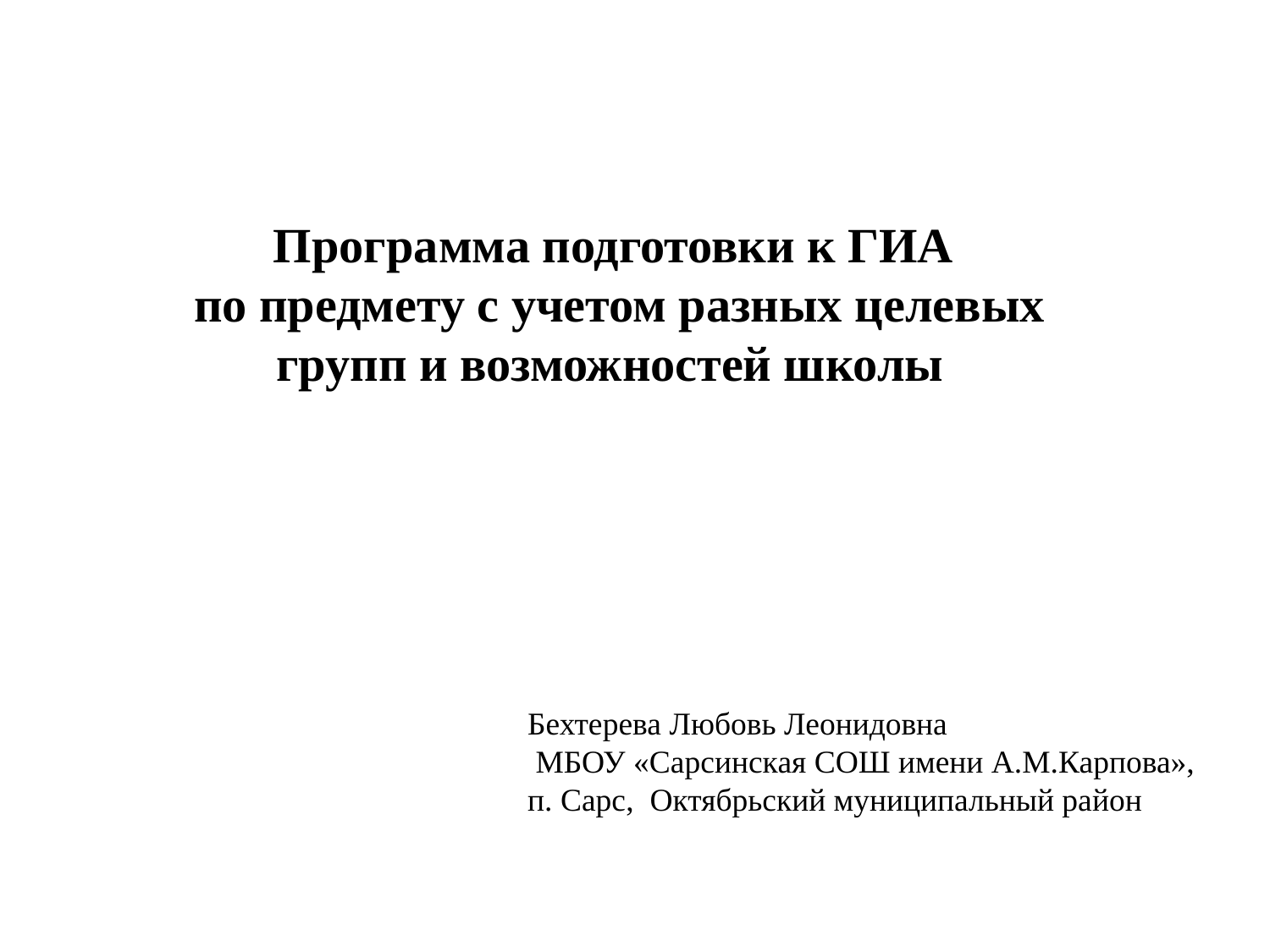

Программа подготовки к ГИА
 по предмету с учетом разных целевых групп и возможностей школы
Бехтерева Любовь Леонидовна
 МБОУ «Сарсинская СОШ имени А.М.Карпова»,
п. Сарс,  Октябрьский муниципальный район